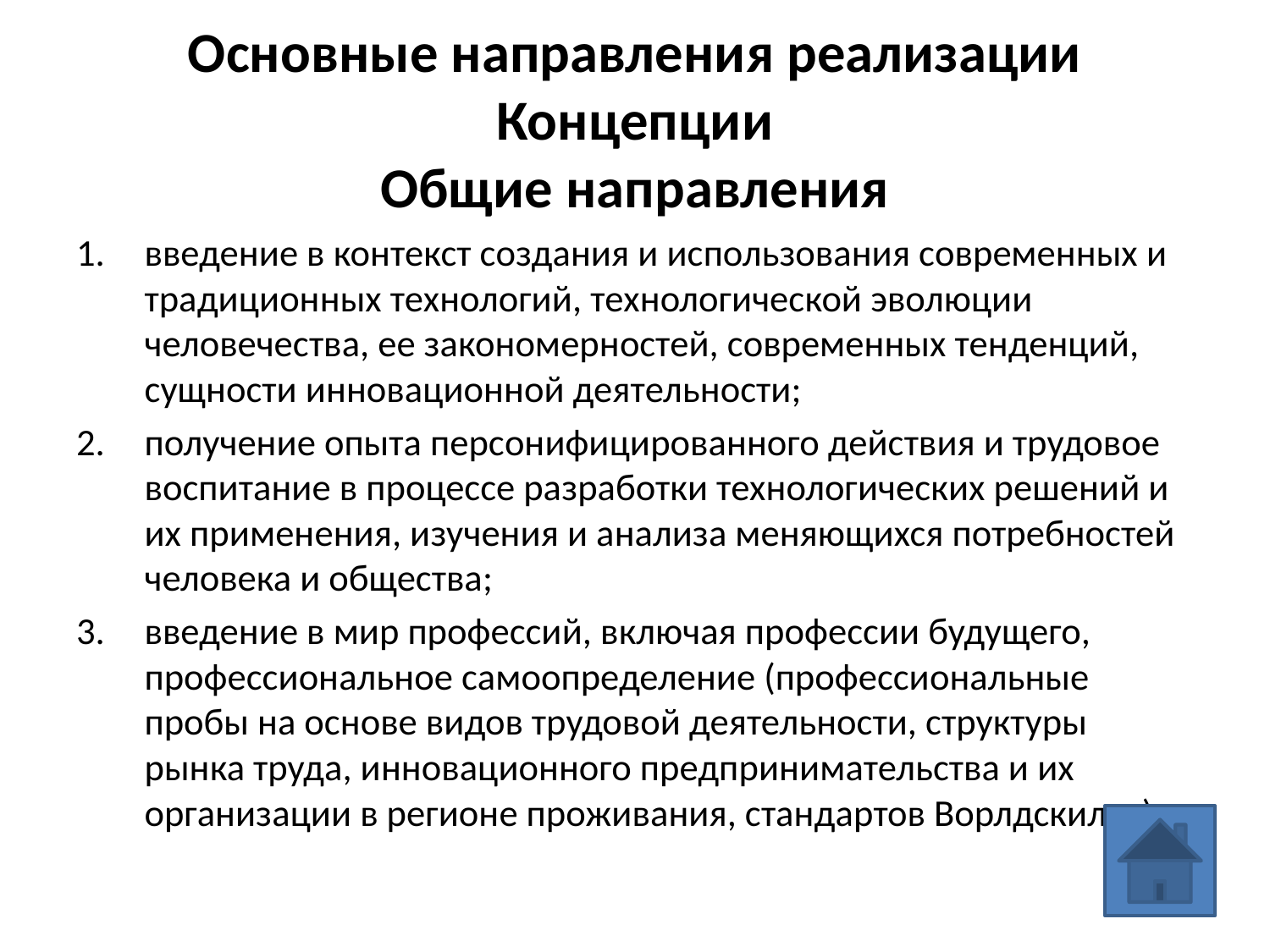

# Основные направления реализации Концепции Общие направления
введение в контекст создания и использования современных и традиционных технологий, технологической эволюции человечества, ее закономерностей, современных тенденций, сущности инновационной деятельности;
получение опыта персонифицированного действия и трудовое воспитание в процессе разработки технологических решений и их применения, изучения и анализа меняющихся потребностей человека и общества;
введение в мир профессий, включая профессии будущего, профессиональное самоопределение (профессиональные пробы на основе видов трудовой деятельности, структуры рынка труда, инновационного предпринимательства и их организации в регионе проживания, стандартов Ворлдскиллс).